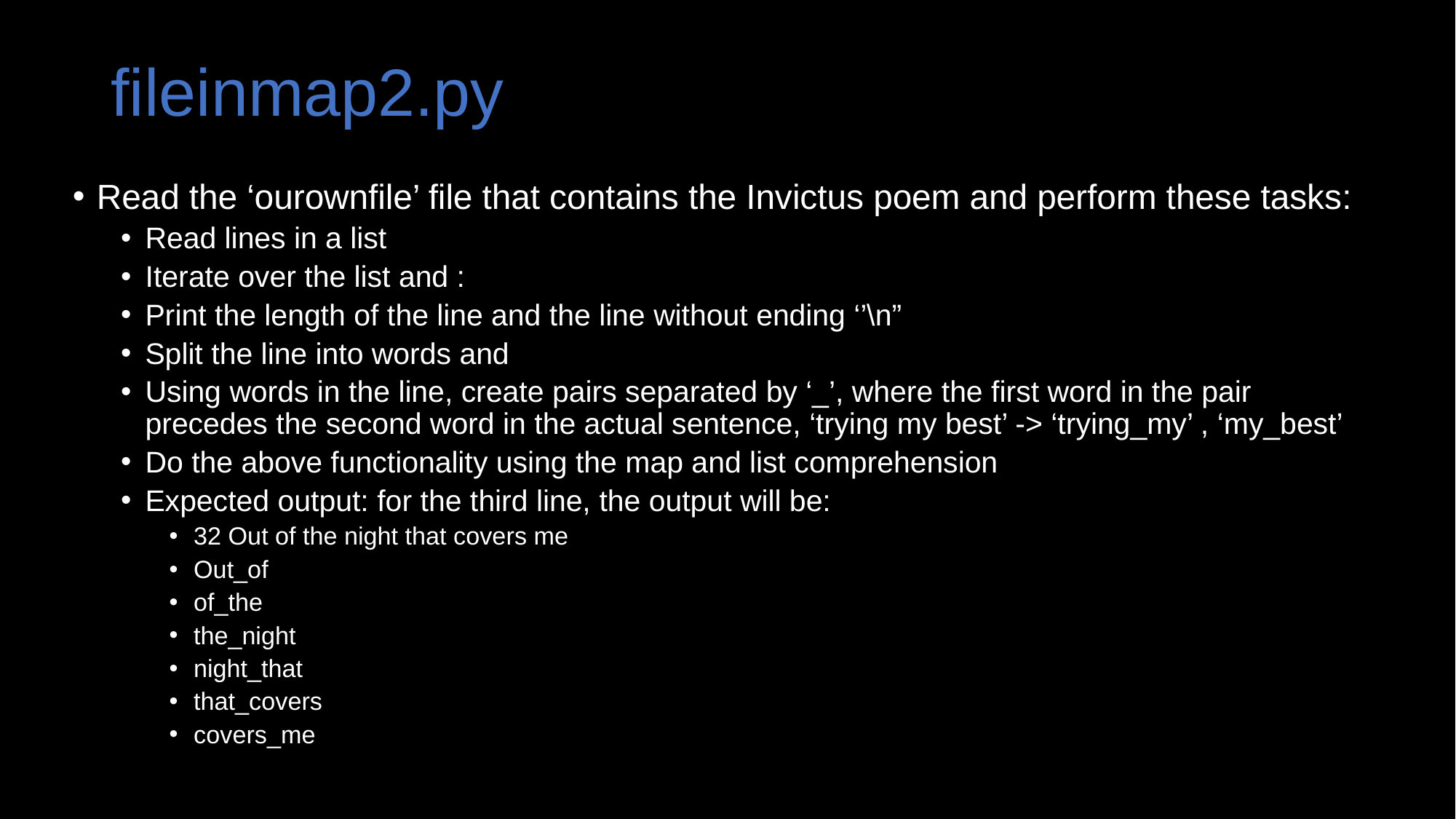

# fileinmap2.py
Read the ‘ourownfile’ file that contains the Invictus poem and perform these tasks:
Read lines in a list
Iterate over the list and :
Print the length of the line and the line without ending ‘’\n”
Split the line into words and
Using words in the line, create pairs separated by ‘_’, where the first word in the pair precedes the second word in the actual sentence, ‘trying my best’ -> ‘trying_my’ , ‘my_best’
Do the above functionality using the map and list comprehension
Expected output: for the third line, the output will be:
32 Out of the night that covers me
Out_of
of_the
the_night
night_that
that_covers
covers_me